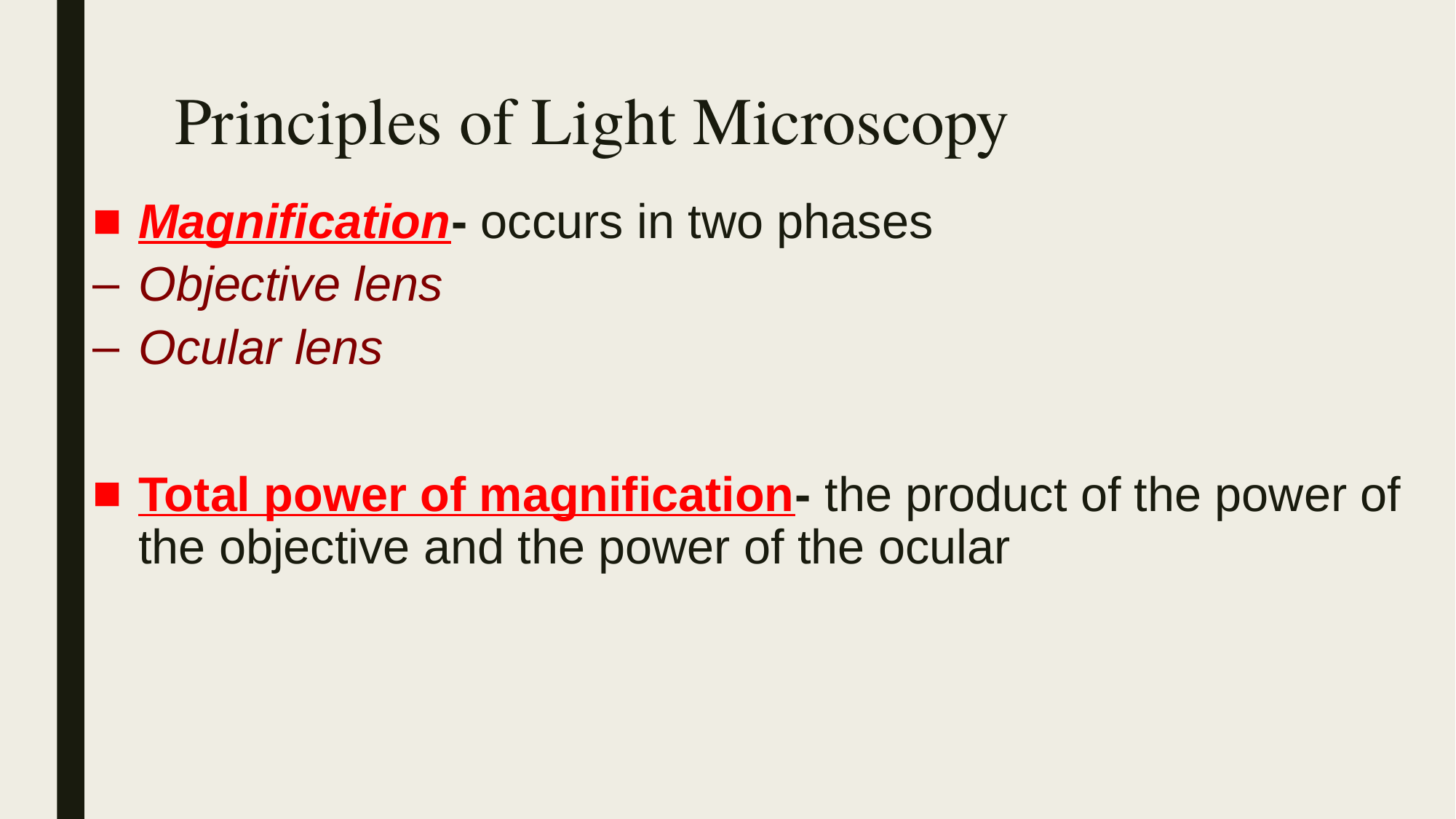

# Principles of Light Microscopy
Magnification- occurs in two phases
Objective lens
Ocular lens

Total power of magnification- the product of the power of the objective and the power of the ocular